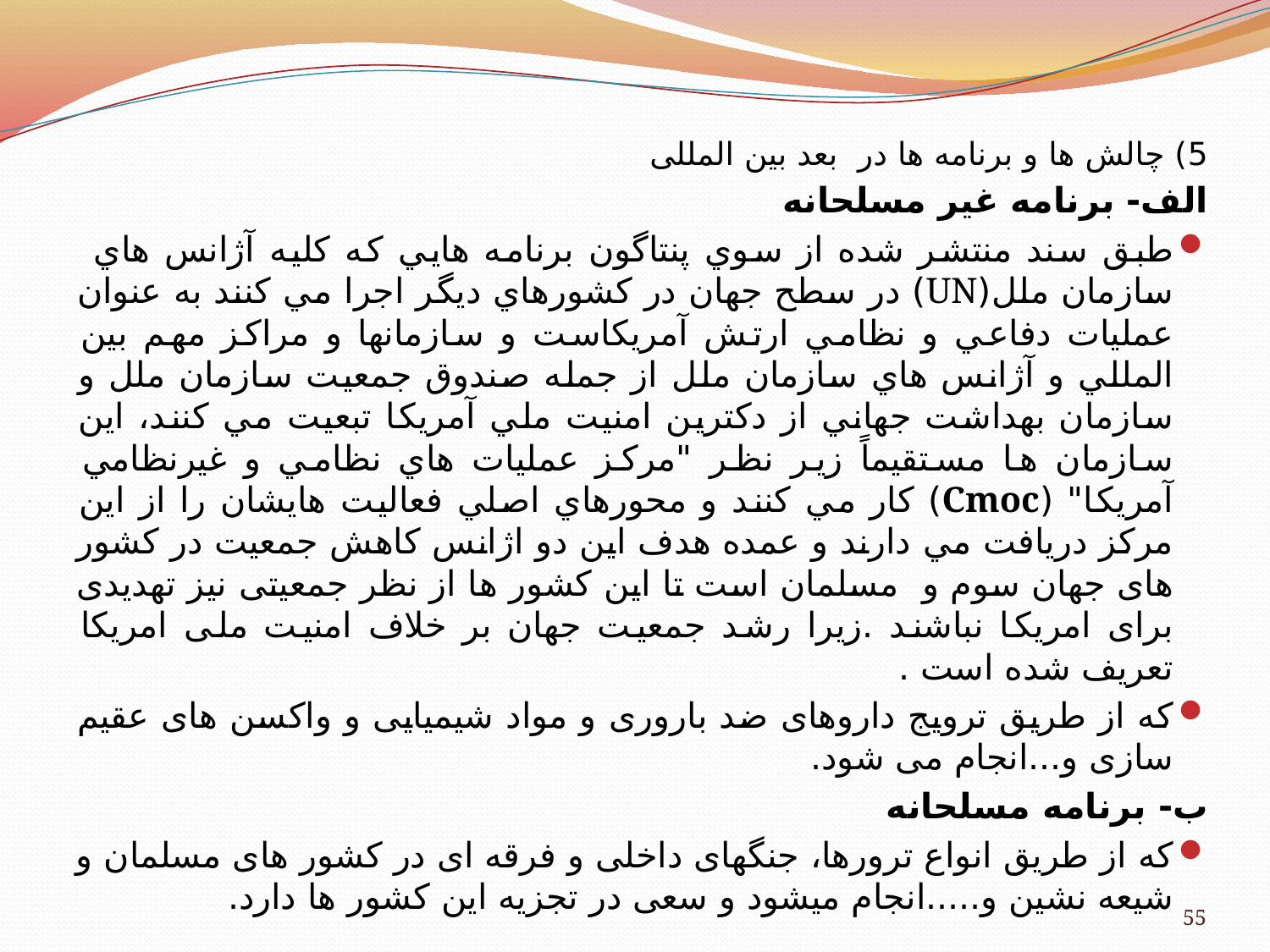

5) چالش ها و برنامه ها در  بعد بین المللی
الف- برنامه غیر مسلحانه
طبق سند منتشر شده از سوي پنتاگون برنامه هايي كه كليه آژانس هاي  سازمان ملل(UN) در سطح جهان در كشورهاي ديگر اجرا مي كنند به عنوان عمليات دفاعي و نظامي ارتش آمريكاست و سازمانها و مراکز مهم بين المللي و آژانس هاي سازمان ملل از جمله صندوق جمعيت سازمان ملل و سازمان بهداشت جهاني از دکترين امنيت ملي آمريکا تبعيت مي كنند، اين سازمان ها مستقيماً زير نظر "مرکز عمليات هاي نظامي و غيرنظامي آمريکا" (Cmoc) کار مي کنند و محورهاي اصلي فعاليت هايشان را از اين مرکز دريافت مي دارند و عمده هدف این دو اژانس کاهش جمعیت در کشور های جهان سوم و  مسلمان است تا این کشور ها از نظر جمعیتی نیز تهدیدی برای امریکا نباشند .زیرا رشد جمعیت جهان بر خلاف امنیت ملی امریکا تعریف شده است .
که از طریق ترویج داروهای ضد باروری و مواد شیمیایی و واکسن های عقیم سازی و...انجام می شود.
ب- برنامه مسلحانه
که از طریق انواع ترورها، جنگهای داخلی و فرقه ای در کشور های مسلمان و شیعه نشین و.....انجام میشود و سعی در تجزیه این کشور ها دارد.

55